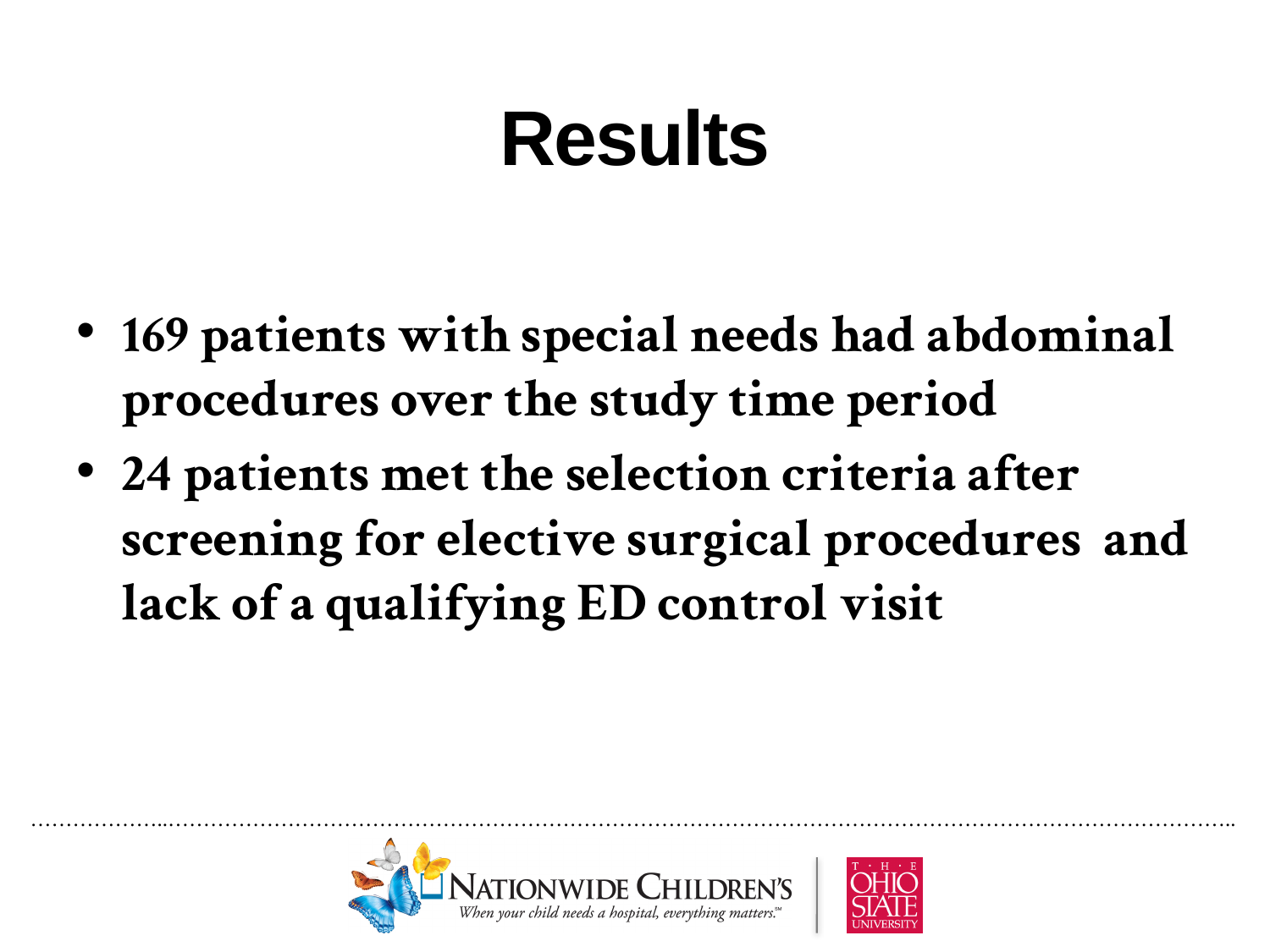

# Results
169 patients with special needs had abdominal procedures over the study time period
24 patients met the selection criteria after screening for elective surgical procedures  and lack of a qualifying ED control visit